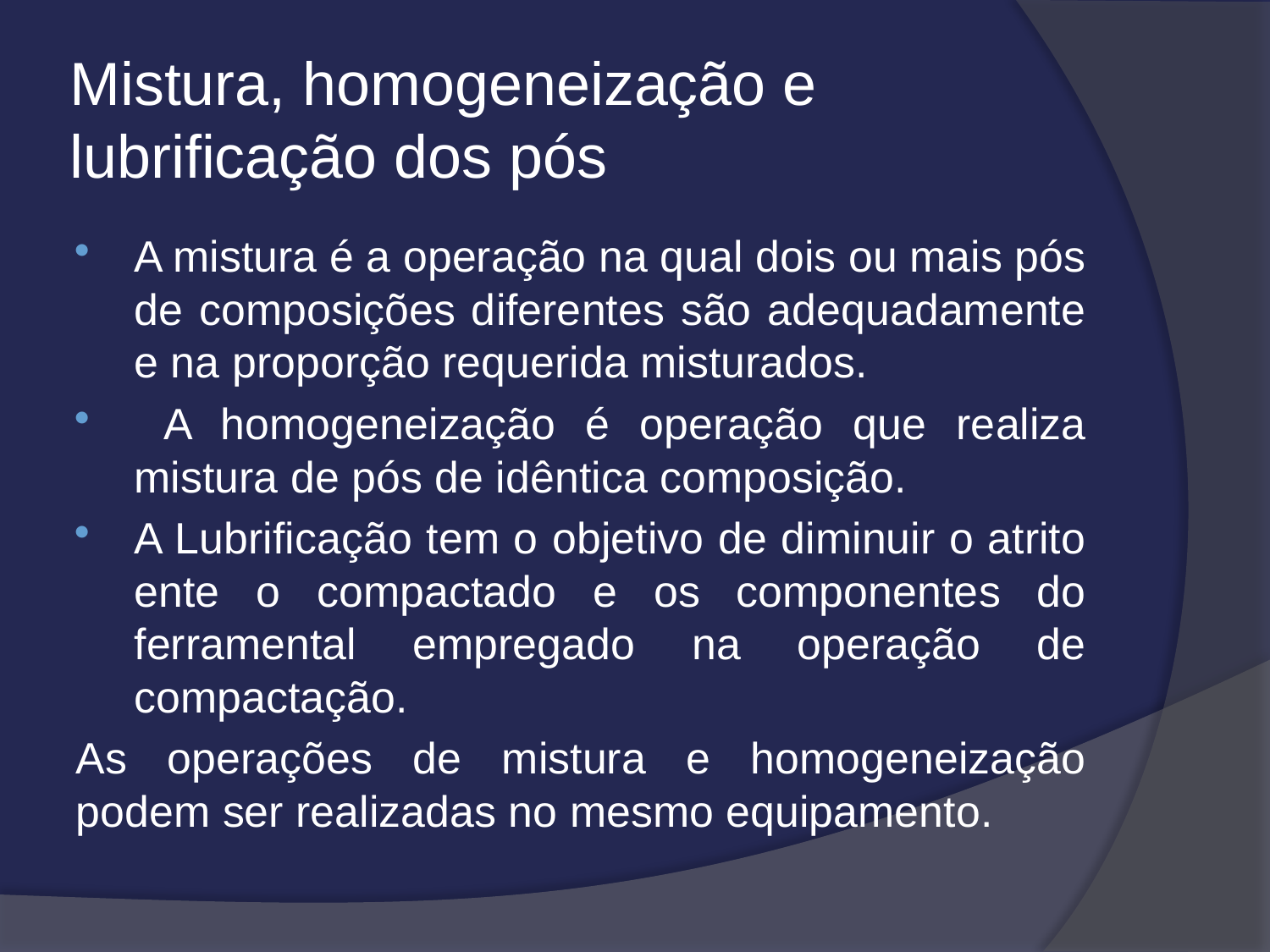

# Mistura, homogeneização e lubrificação dos pós
A mistura é a operação na qual dois ou mais pós de composições diferentes são adequadamente e na proporção requerida misturados.
 A homogeneização é operação que realiza mistura de pós de idêntica composição.
A Lubrificação tem o objetivo de diminuir o atrito ente o compactado e os componentes do ferramental empregado na operação de compactação.
As operações de mistura e homogeneização podem ser realizadas no mesmo equipamento.